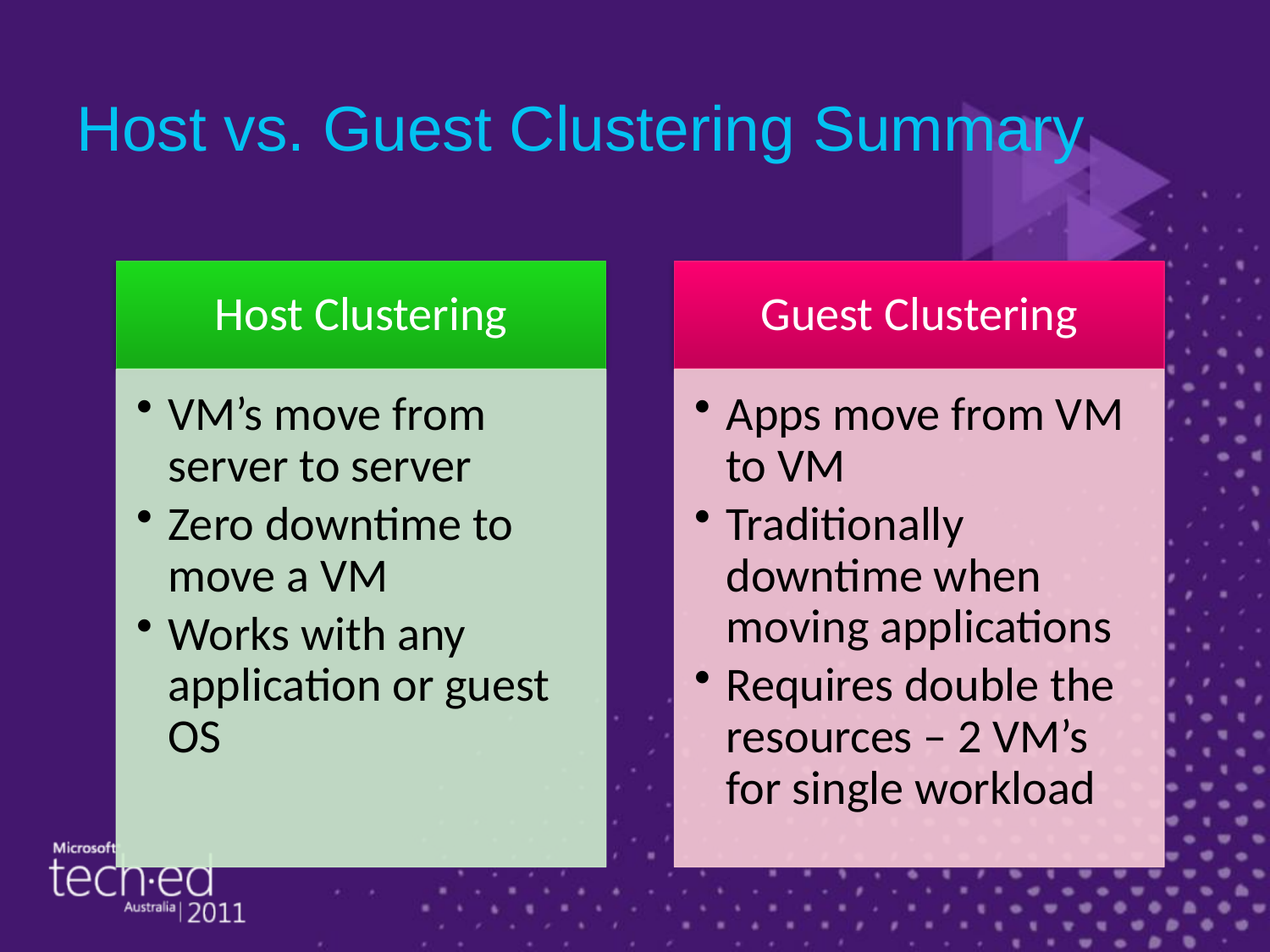

# Host vs. Guest Clustering Summary
Host Clustering
VM’s move from server to server
Zero downtime to move a VM
Works with any application or guest OS
Guest Clustering
Apps move from VM to VM
Traditionally downtime when moving applications
Requires double the resources – 2 VM’s for single workload